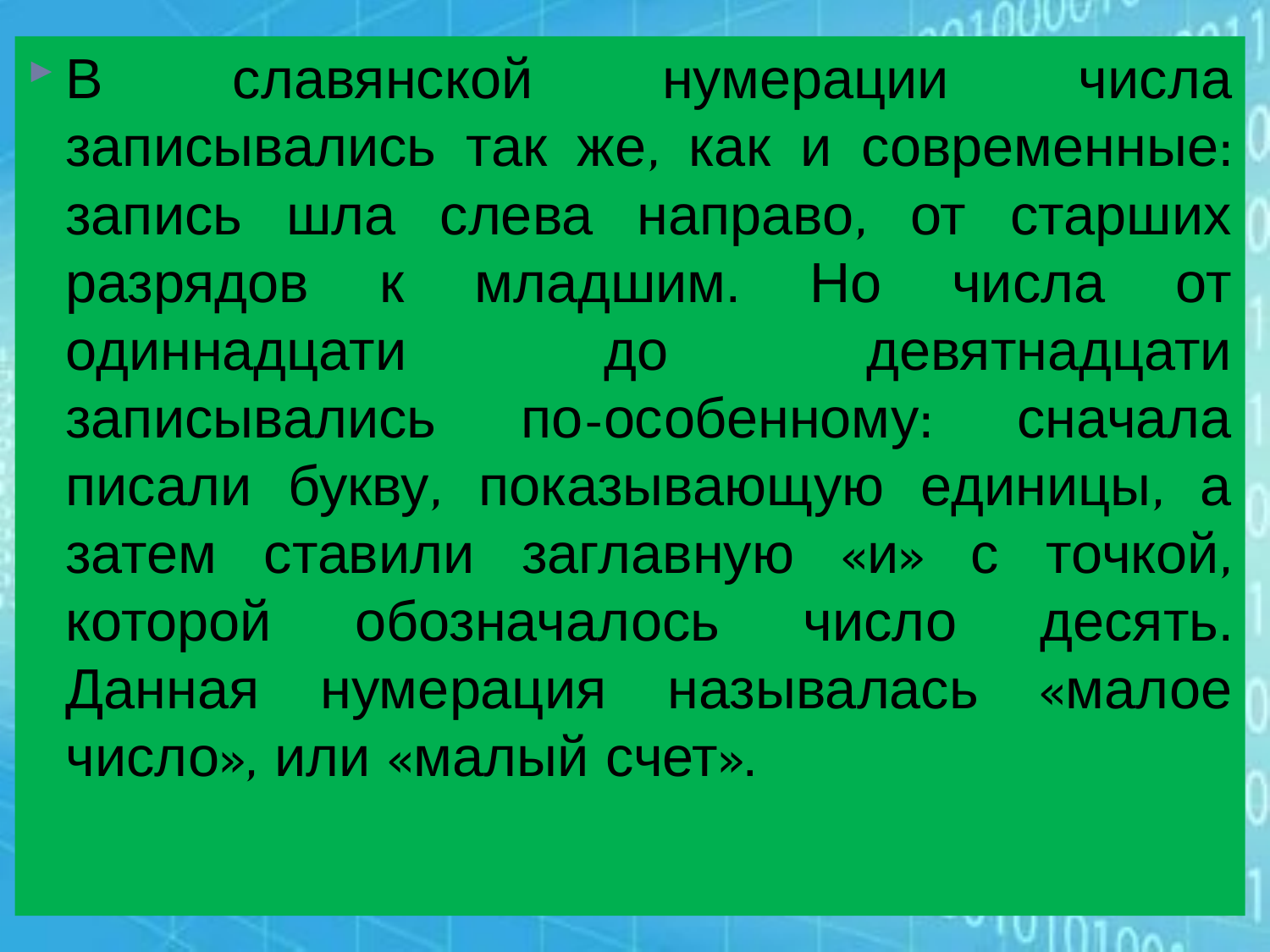

#
В славянской нумерации числа записывались так же, как и современные: запись шла слева направо, от старших разрядов к младшим. Но числа от одиннадцати до девятнадцати записывались по-особенному: сначала писали букву, показывающую единицы, а затем ставили заглавную «и» с точкой, которой обозначалось число десять. Данная нумерация называлась «малое число», или «малый счет».